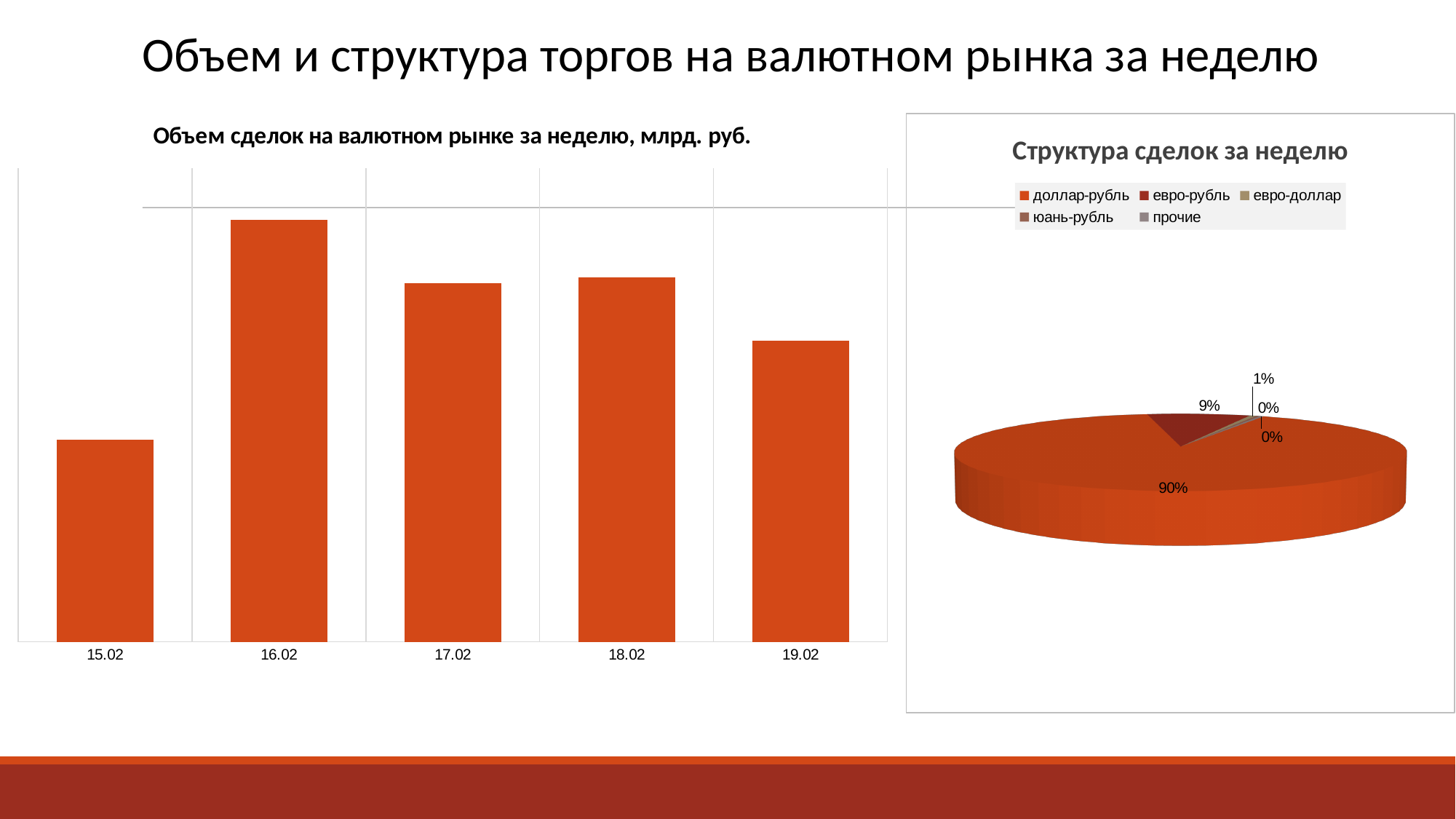

Объем и структура торгов на валютном рынка за неделю

### Chart: Объем сделок на валютном рынке за неделю, млрд. руб.

| Category |  |
|---|---|
| 15.02 | 340647892515.26 |
| 16.02 | 712889149570.6 |
| 17.02 | 605730446268.51 |
| 18.02 | 615125371747.12 |
| 19.02 | 508421145677.57 |

[unsupported chart]